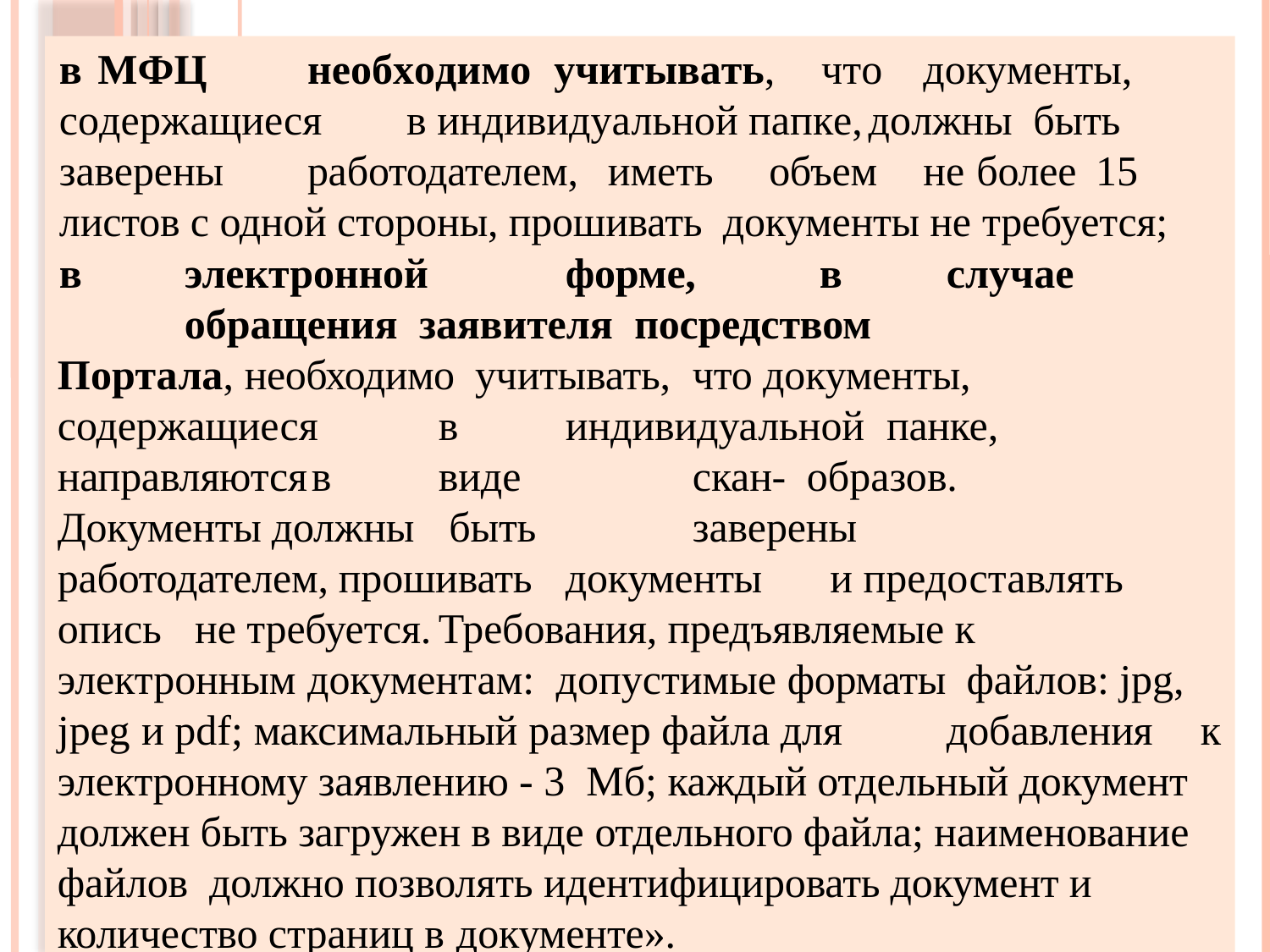

в	МФЦ	необходимо	учитывать,	что	документы,
содержащиеся	в индивидуальной папке,	должны  быть заверены	работодателем,	иметь	объем	не	более	15 листов с одной стороны, прошивать  документы не требуется;
в	электронной		форме,	в	случае		обращения  заявителя  посредством		Портала, необходимо  учитывать,	что документы,	содержащиеся	в	индивидуальной  панке, направляются	в	виде		скан-  образов.	Документы должны	 быть		заверены		работодателем, прошивать	документы 	 и предоставлять  опись	 не требуется.	Требования, предъявляемые к электронным документам:  допустимые форматы  файлов: jpg, jpeg и pdf; максимальный размер файла для	добавления	к электронному заявлению - 3  Мб; каждый отдельный документ должен быть загружен в виде отдельного файла; наименование файлов  должно позволять идентифицировать документ и количество страниц в документе».